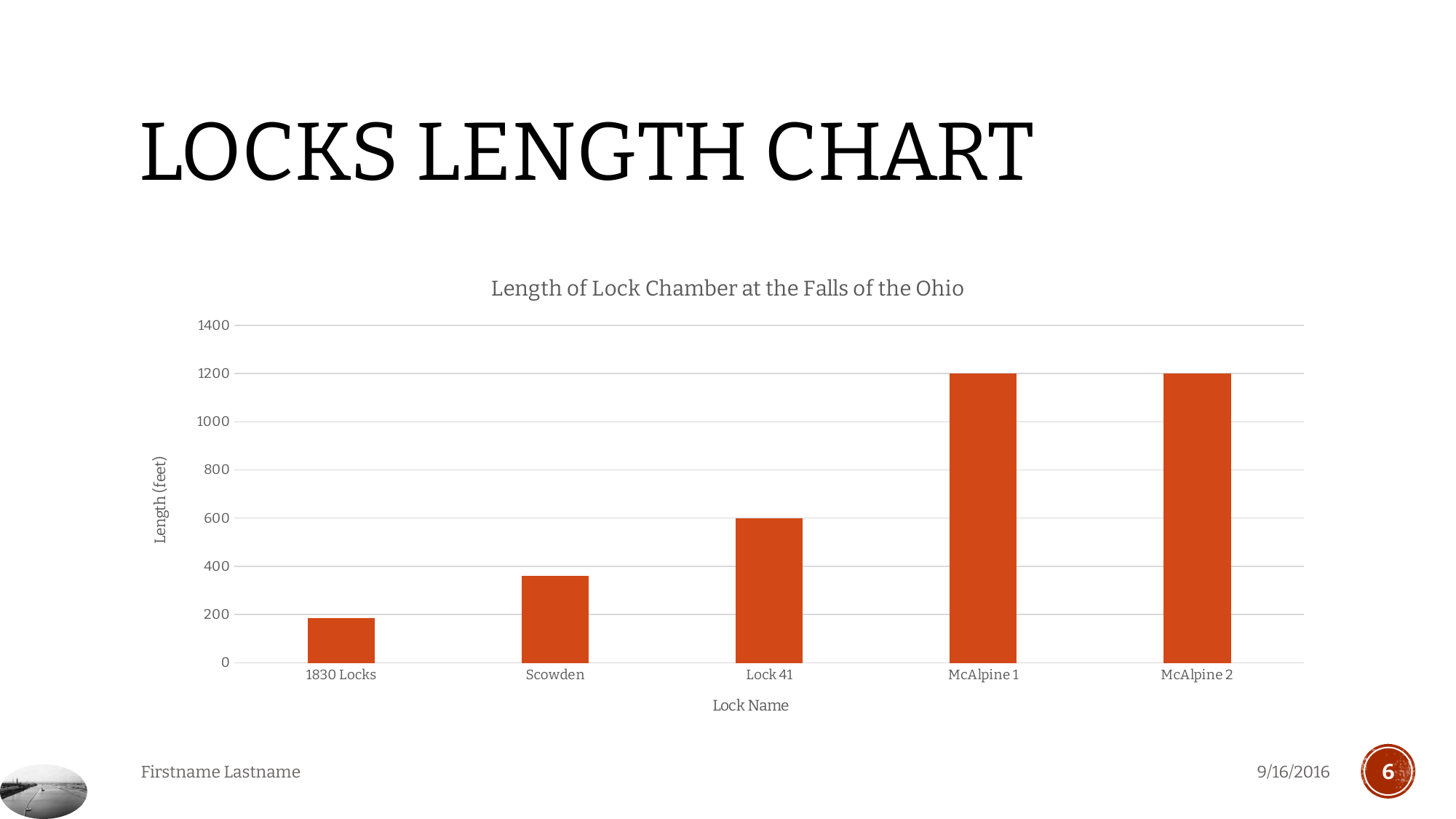

# Locks Length Chart

### Chart: Length of Lock Chamber at the Falls of the Ohio

| Category | Length (Feet) |
|---|---|
| 1830 Locks | 185.0 |
| Scowden | 360.0 |
| Lock 41 | 600.0 |
| McAlpine 1 | 1200.0 |
| McAlpine 2 | 1200.0 |
Firstname Lastname
9/16/2016
6